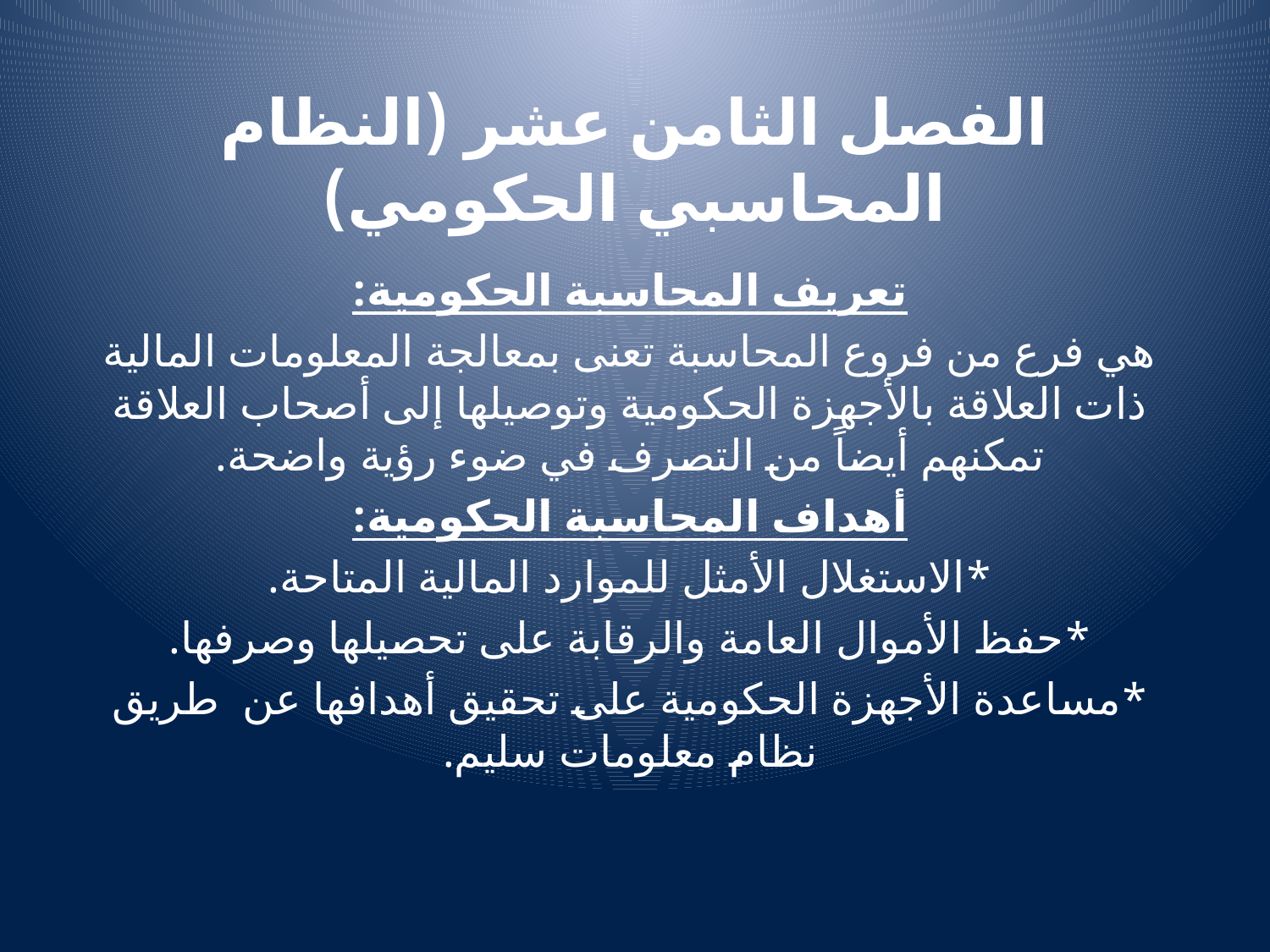

# الفصل الثامن عشر (النظام المحاسبي الحكومي)
تعريف المحاسبة الحكومية:
هي فرع من فروع المحاسبة تعنى بمعالجة المعلومات المالية ذات العلاقة بالأجهزة الحكومية وتوصيلها إلى أصحاب العلاقة تمكنهم أيضاً من التصرف في ضوء رؤية واضحة.
أهداف المحاسبة الحكومية:
*الاستغلال الأمثل للموارد المالية المتاحة.
*حفظ الأموال العامة والرقابة على تحصيلها وصرفها.
*مساعدة الأجهزة الحكومية على تحقيق أهدافها عن  طريق نظام معلومات سليم.